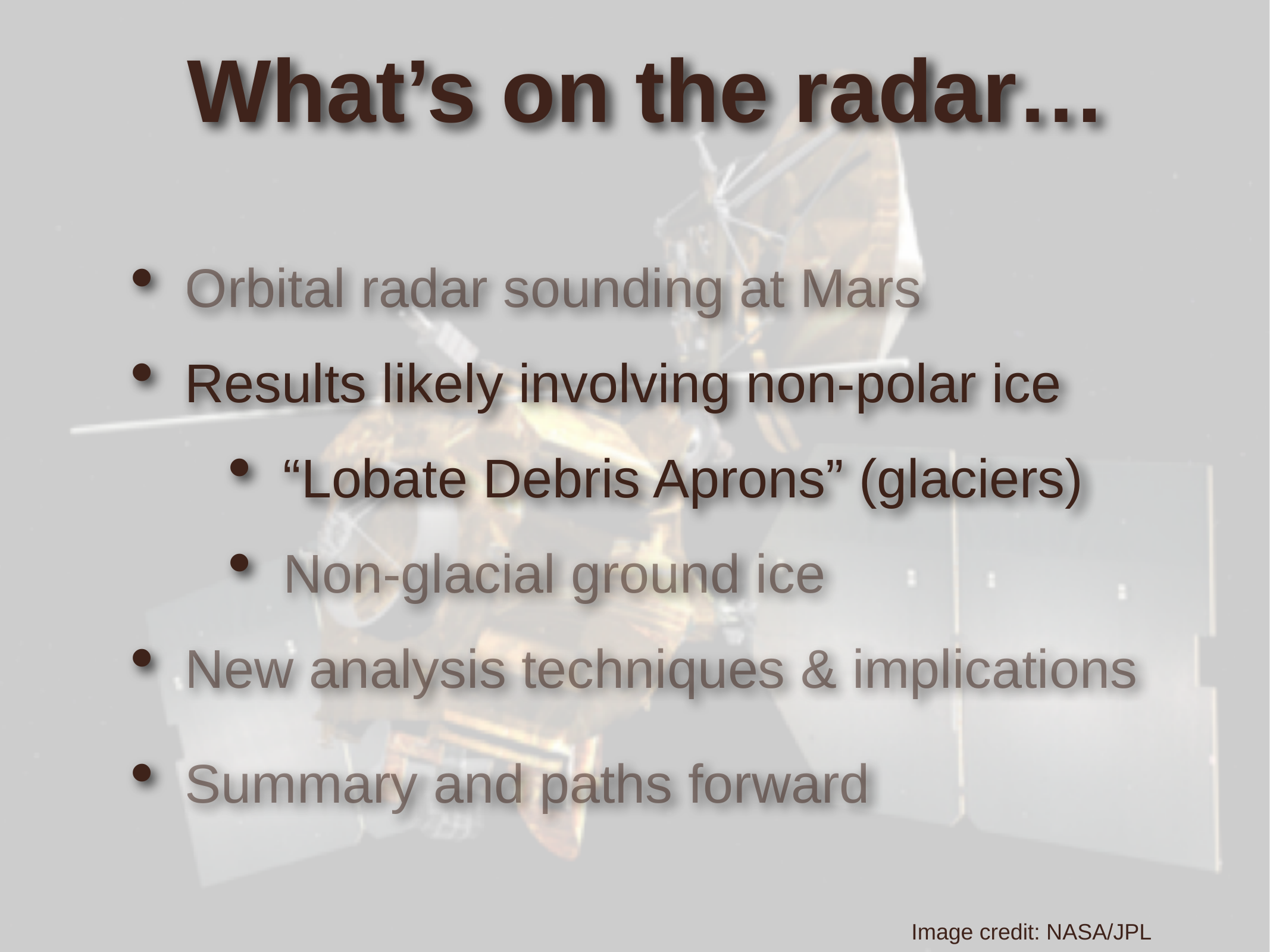

What’s on the radar…
Orbital radar sounding at Mars
Results likely involving non-polar ice
“Lobate Debris Aprons” (glaciers)
Non-glacial ground ice
New analysis techniques & implications
Summary and paths forward
Image credit: NASA/JPL